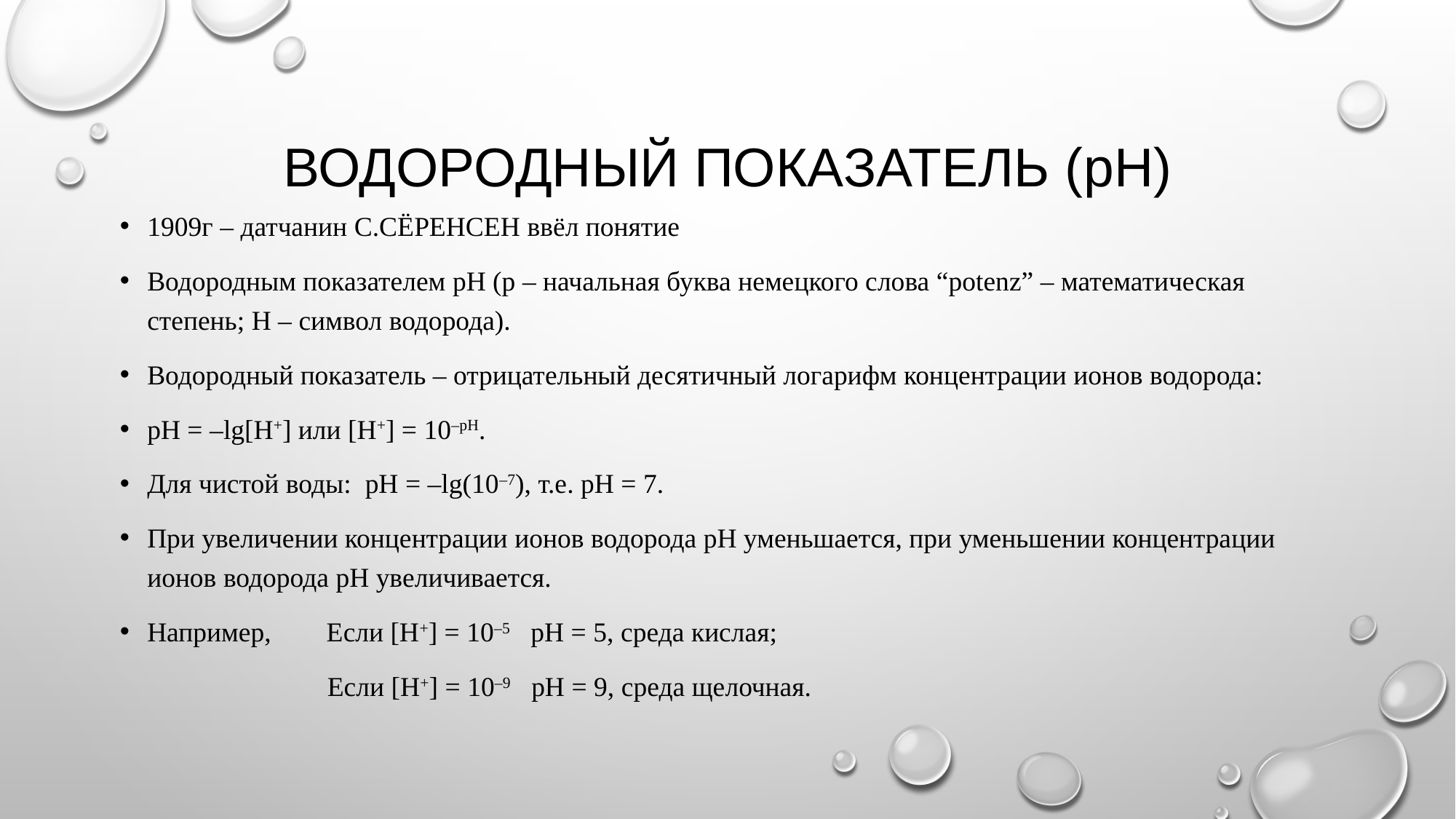

# Водородный показатель (рН)
1909г – датчанин с.Сёренсен ввёл понятие
Водородным показателем рН (p – начальная буква немецкого слова “potenz” – математическая степень; Н – символ водорода).
Водородный показатель – отрицательный десятичный логарифм концентрации ионов водорода:
рН = –lg[Н+] или [H+] = 10–pН.
Для чистой воды:  рН = –lg(10–7), т.е. рН = 7.
При увеличении концентрации ионов водорода рН уменьшается, при уменьшении концентрации ионов водорода рН увеличивается.
Например,        Если [H+] = 10–5   рН = 5, среда кислая;
                              Если [H+] = 10–9   рН = 9, среда щелочная.